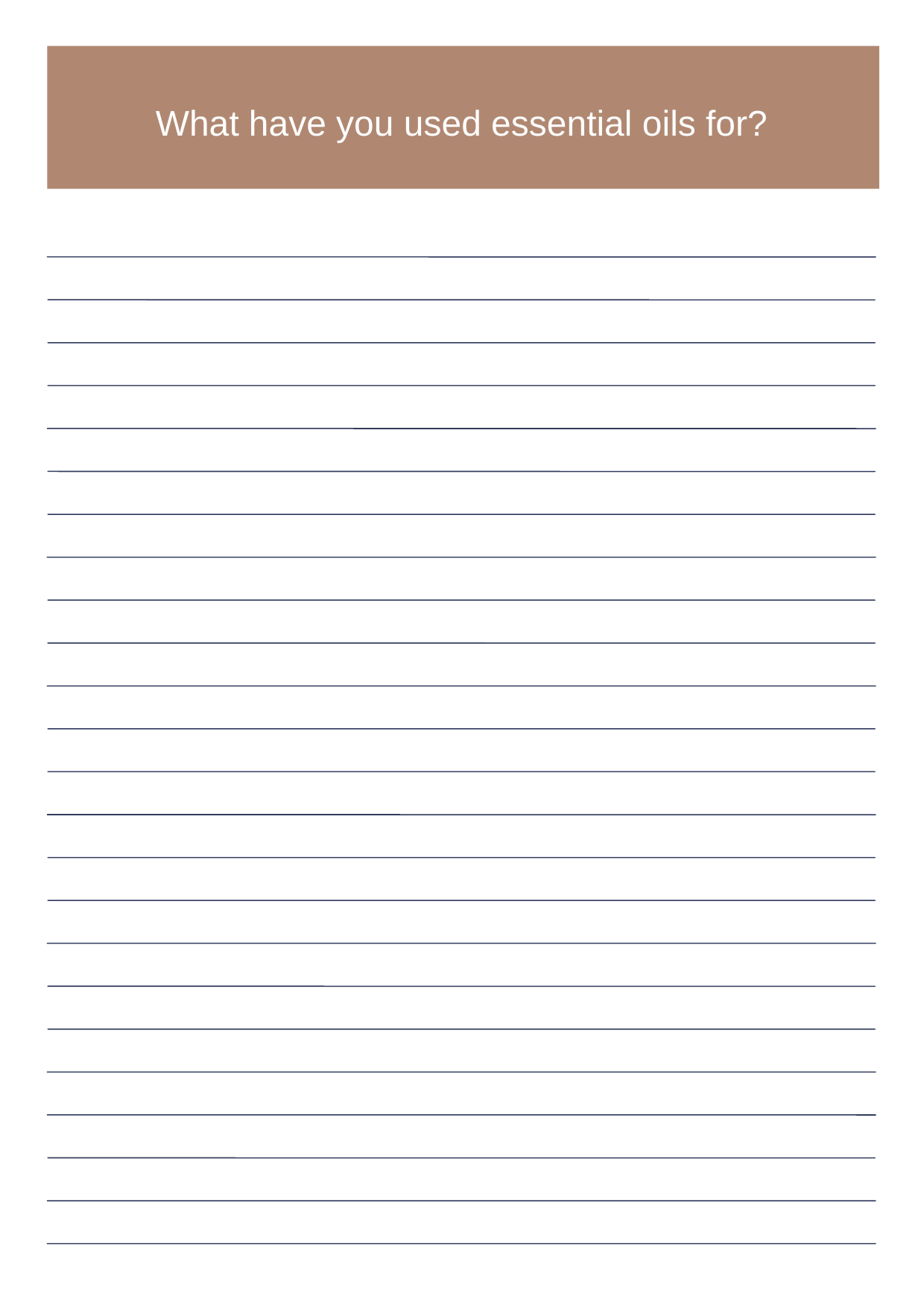

What have you used essential oils for?